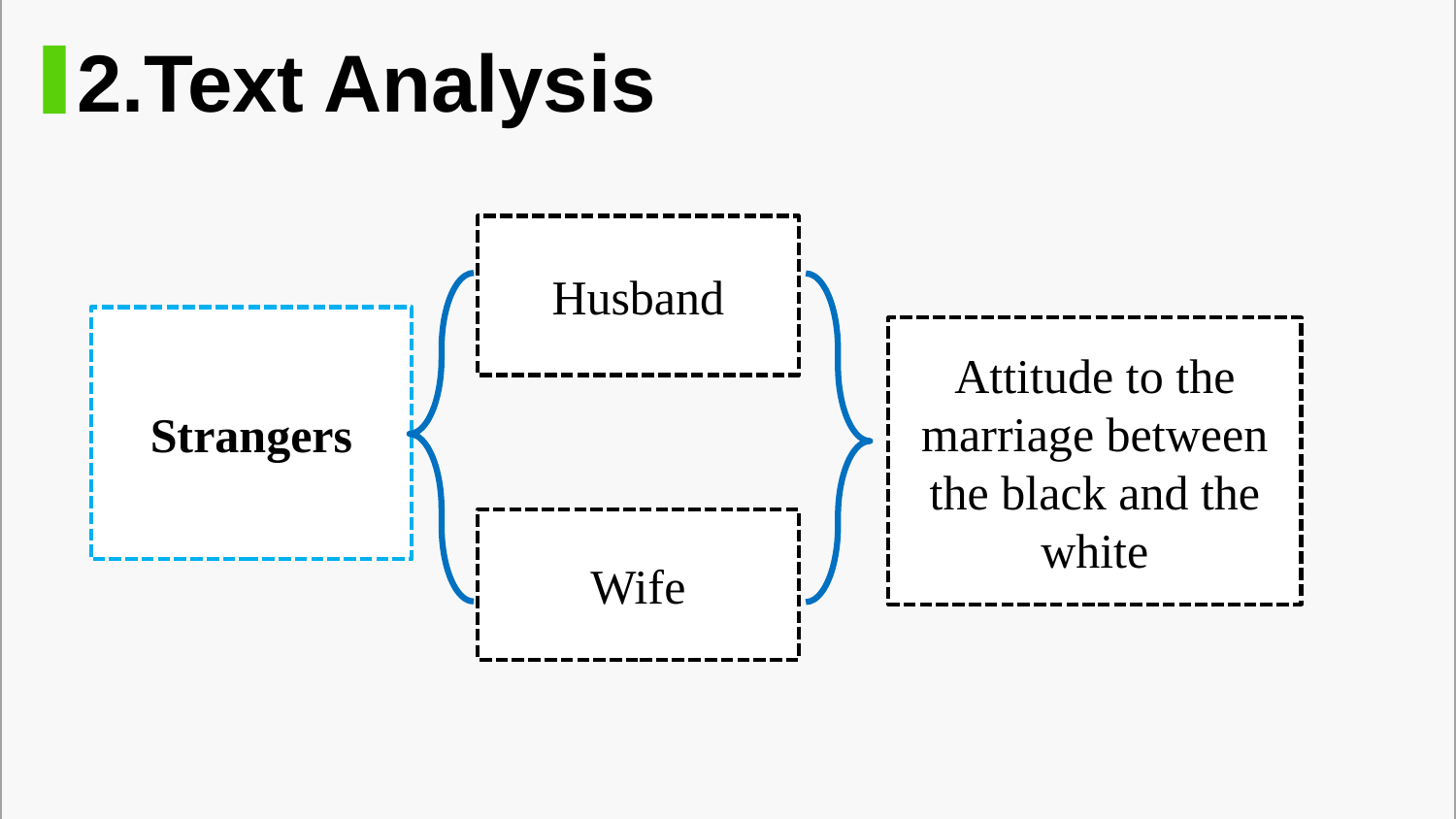

2.Text Analysis

Husband

Strangers
Attitude to the marriage between the black and the white
Wife